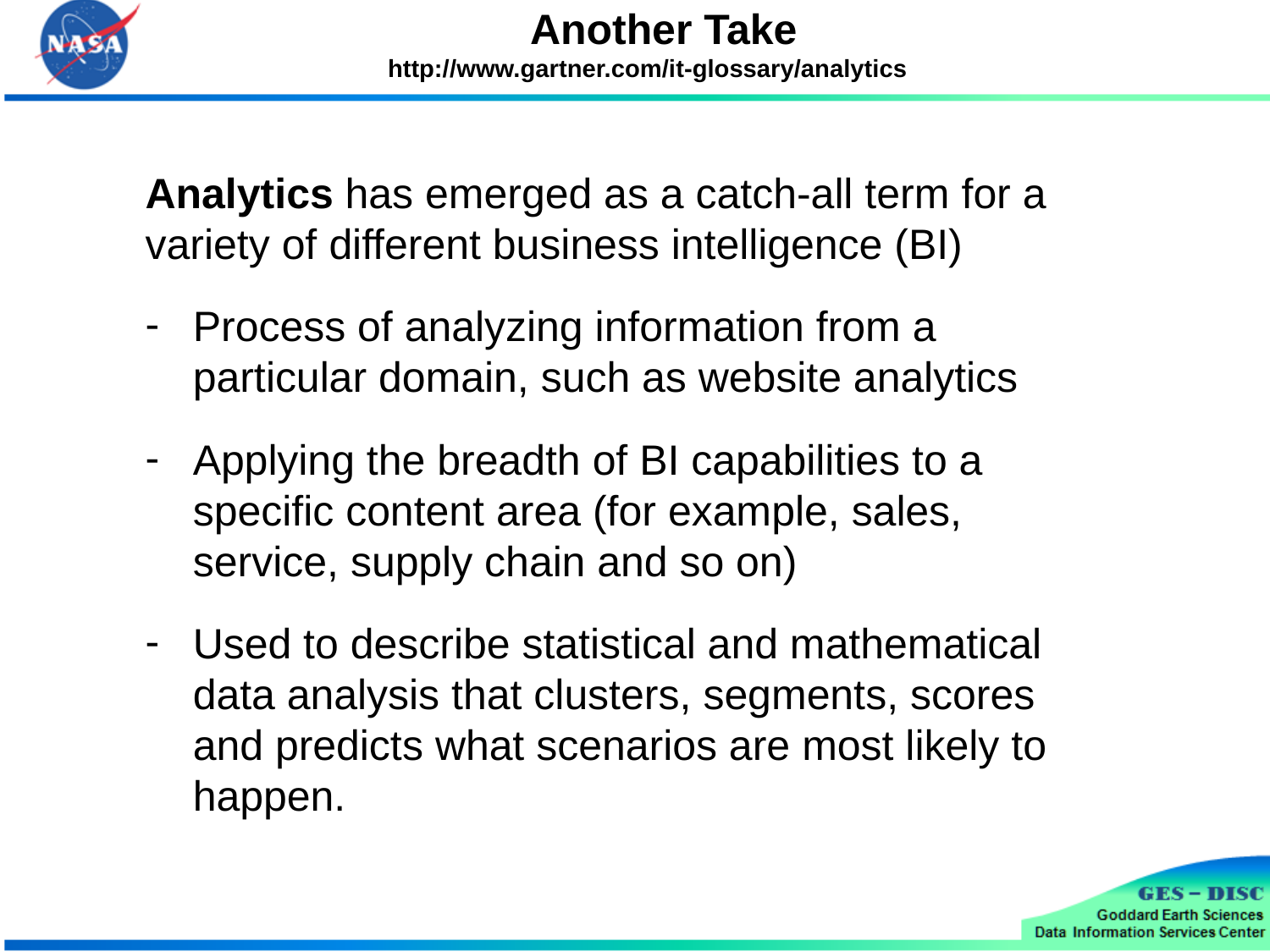

# Another Take http://www.gartner.com/it-glossary/analytics
Analytics has emerged as a catch-all term for a variety of different business intelligence (BI)
Process of analyzing information from a particular domain, such as website analytics
Applying the breadth of BI capabilities to a specific content area (for example, sales, service, supply chain and so on)
Used to describe statistical and mathematical data analysis that clusters, segments, scores and predicts what scenarios are most likely to happen.